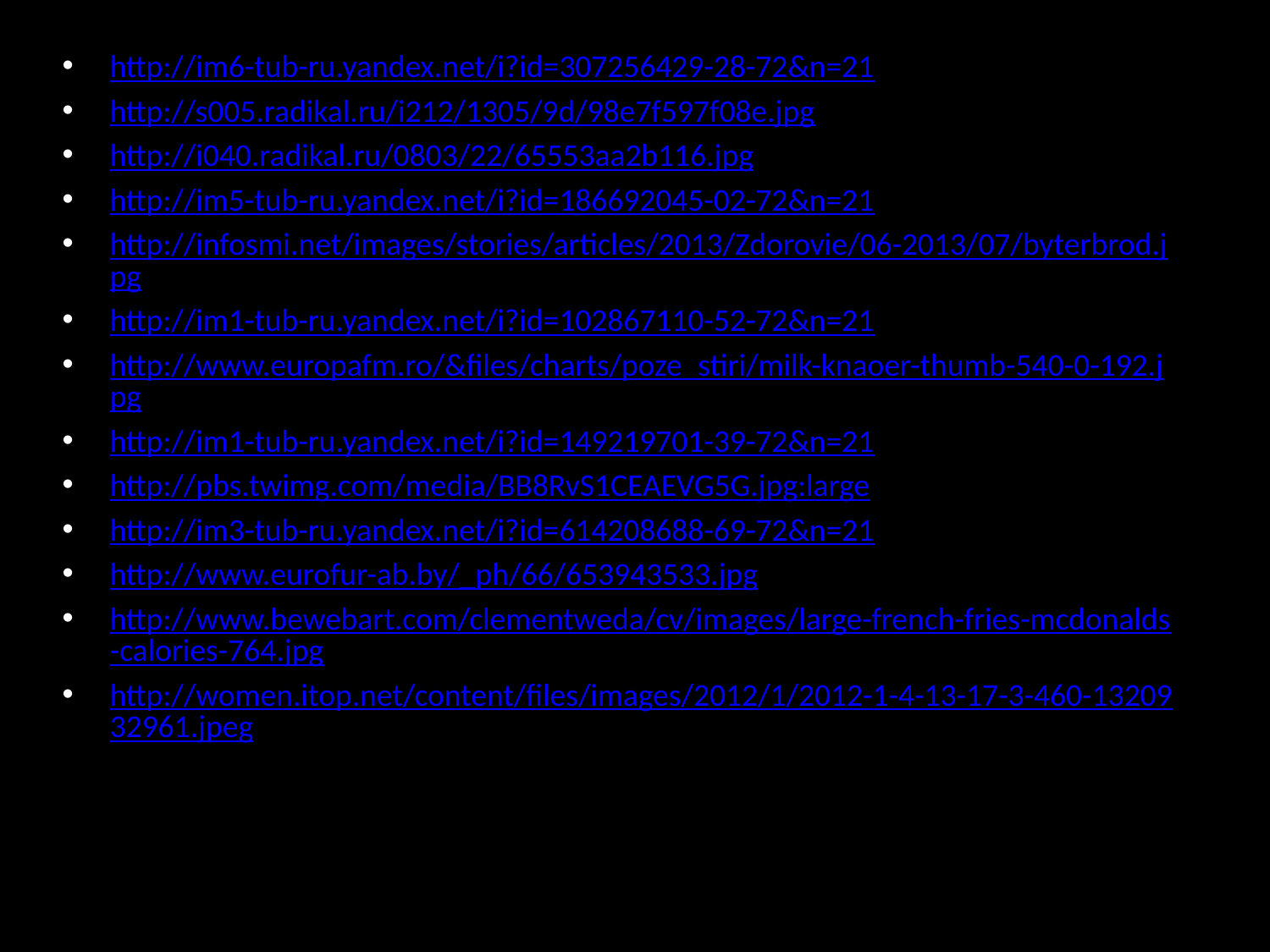

http://im6-tub-ru.yandex.net/i?id=307256429-28-72&n=21
http://s005.radikal.ru/i212/1305/9d/98e7f597f08e.jpg
http://i040.radikal.ru/0803/22/65553aa2b116.jpg
http://im5-tub-ru.yandex.net/i?id=186692045-02-72&n=21
http://infosmi.net/images/stories/articles/2013/Zdorovie/06-2013/07/byterbrod.jpg
http://im1-tub-ru.yandex.net/i?id=102867110-52-72&n=21
http://www.europafm.ro/&files/charts/poze_stiri/milk-knaoer-thumb-540-0-192.jpg
http://im1-tub-ru.yandex.net/i?id=149219701-39-72&n=21
http://pbs.twimg.com/media/BB8RvS1CEAEVG5G.jpg:large
http://im3-tub-ru.yandex.net/i?id=614208688-69-72&n=21
http://www.eurofur-ab.by/_ph/66/653943533.jpg
http://www.bewebart.com/clementweda/cv/images/large-french-fries-mcdonalds-calories-764.jpg
http://women.itop.net/content/files/images/2012/1/2012-1-4-13-17-3-460-1320932961.jpeg